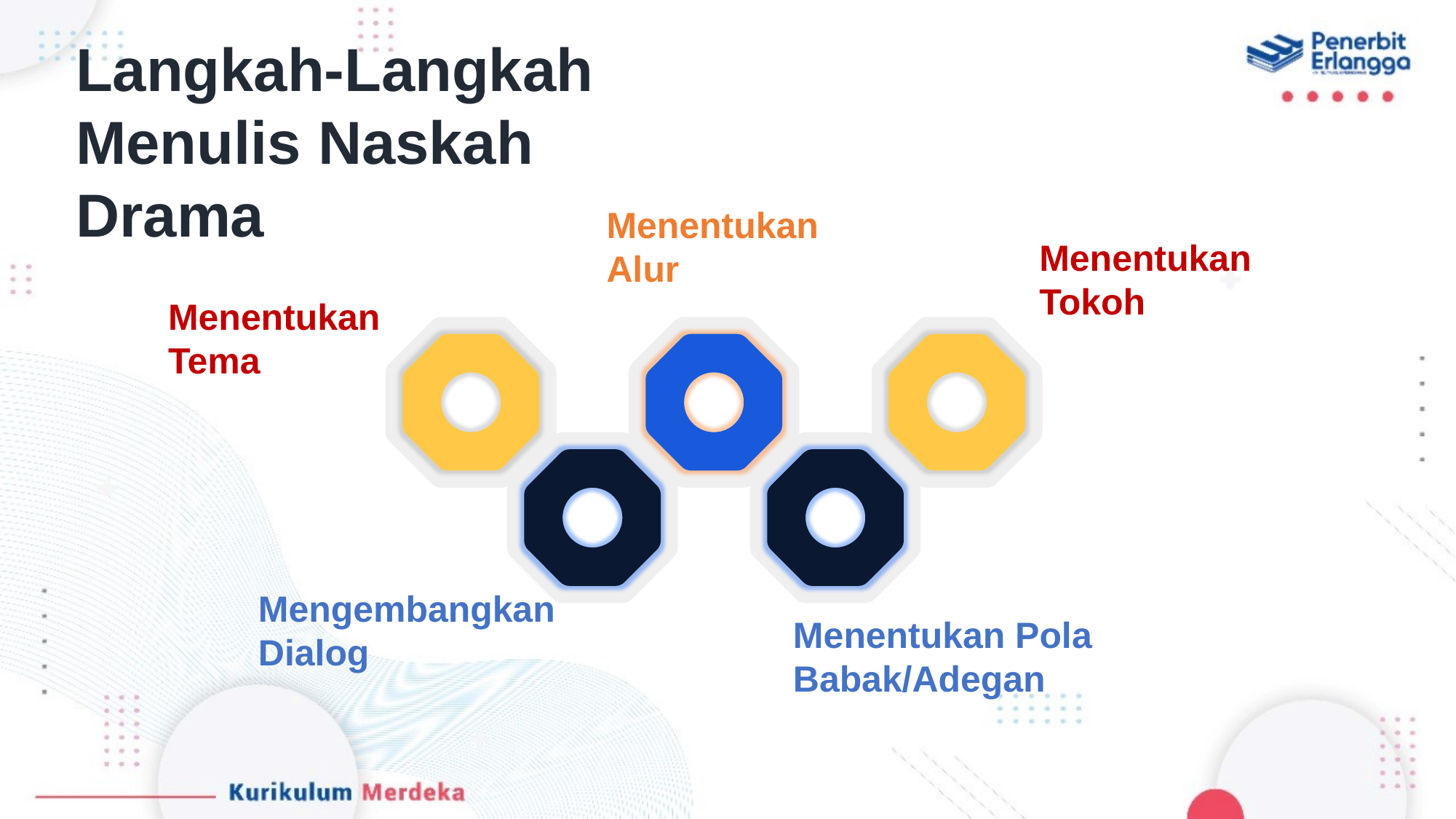

Langkah-Langkah Menulis Naskah Drama
Menentukan Alur
Menentukan Tokoh
Menentukan Tema

Mengembangkan Dialog
Menentukan Pola Babak/Adegan